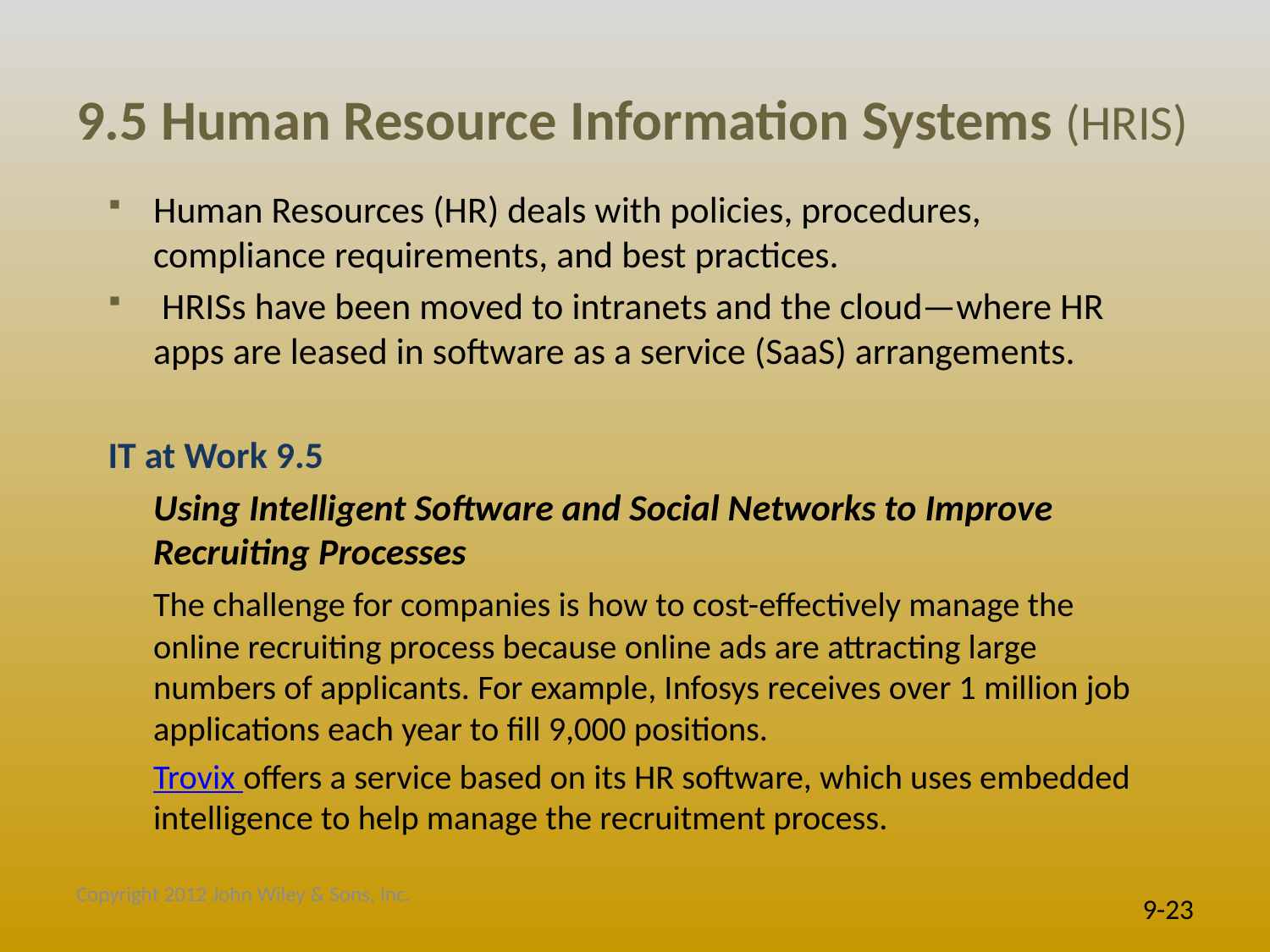

# 9.5 Human Resource Information Systems (HRIS)
Human Resources (HR) deals with policies, procedures, compliance requirements, and best practices.
 HRISs have been moved to intranets and the cloud—where HR apps are leased in software as a service (SaaS) arrangements.

IT at Work 9.5
	Using Intelligent Software and Social Networks to Improve Recruiting Processes
	The challenge for companies is how to cost-effectively manage the online recruiting process because online ads are attracting large numbers of applicants. For example, Infosys receives over 1 million job applications each year to fill 9,000 positions.
	Trovix offers a service based on its HR software, which uses embedded intelligence to help manage the recruitment process.

Copyright 2012 John Wiley & Sons, Inc.
9-23